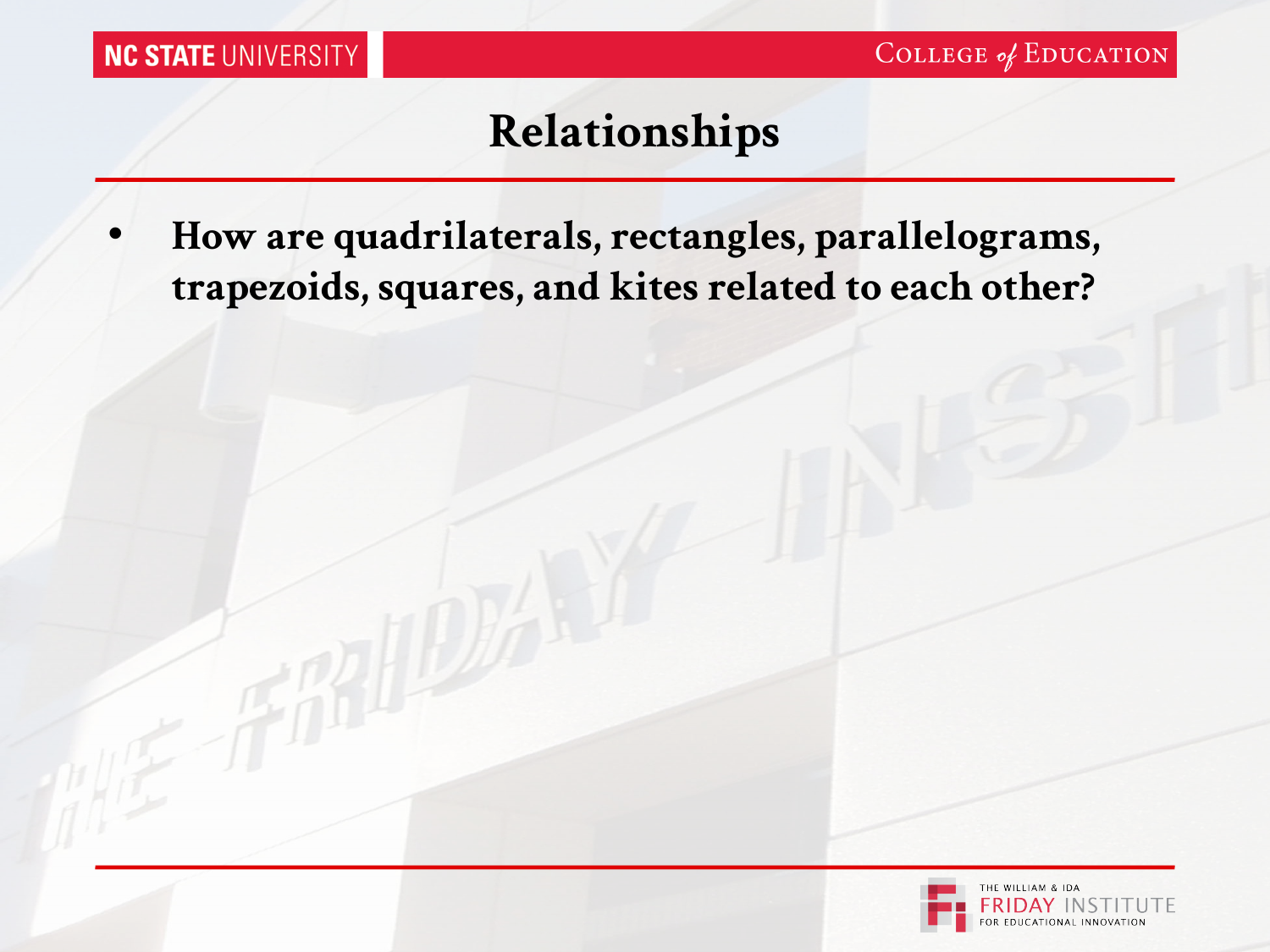

# Relationships
How are quadrilaterals, rectangles, parallelograms, trapezoids, squares, and kites related to each other?